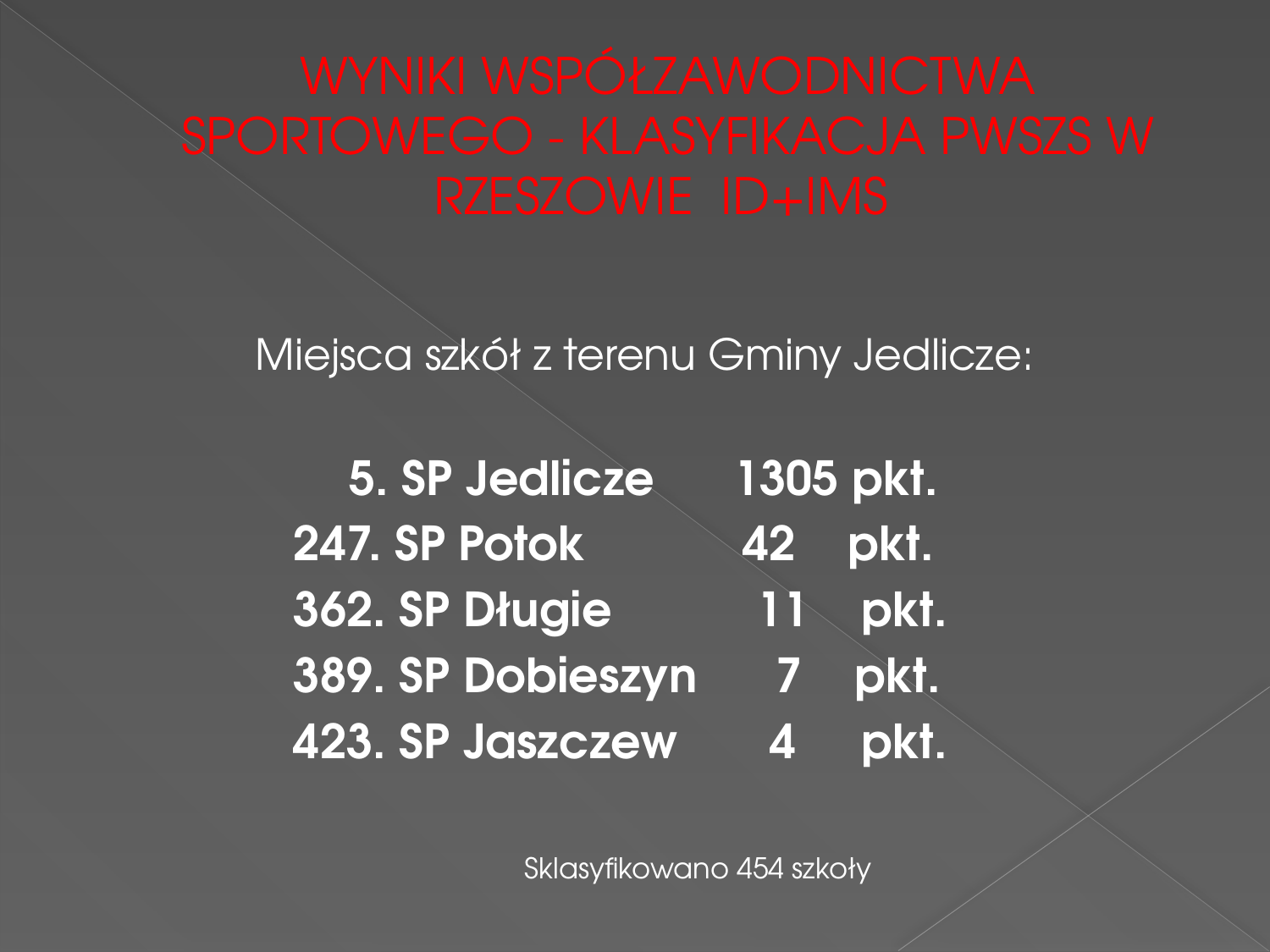

# WYNIKI WSPÓŁZAWODNICTWA SPORTOWEGO - KLASYFIKACJA PWSZS W RZESZOWIE  ID+IMS

 Miejsca szkół z terenu Gminy Jedlicze:

                      5. SP Jedlicze      1305 pkt.
                247. SP Potok            42    pkt.
                362. SP Długie           11    pkt.
                389. SP Dobieszyn      7    pkt.
                423. SP Jaszczew       4     pkt.

          Sklasyfikowano 454 szkoły